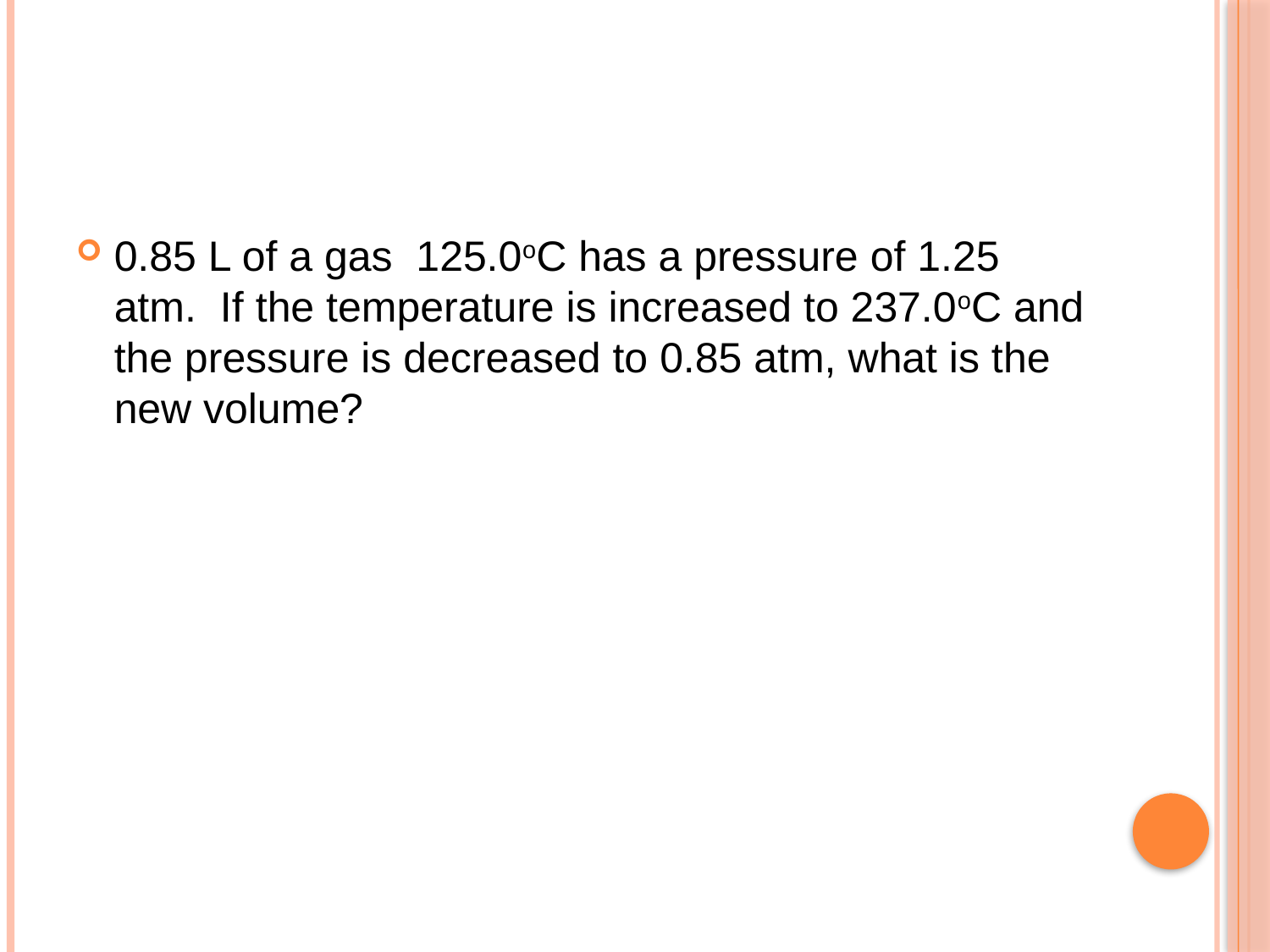

#
0.85 L of a gas  125.0oC has a pressure of 1.25 atm.  If the temperature is increased to 237.0oC and the pressure is decreased to 0.85 atm, what is the new volume?